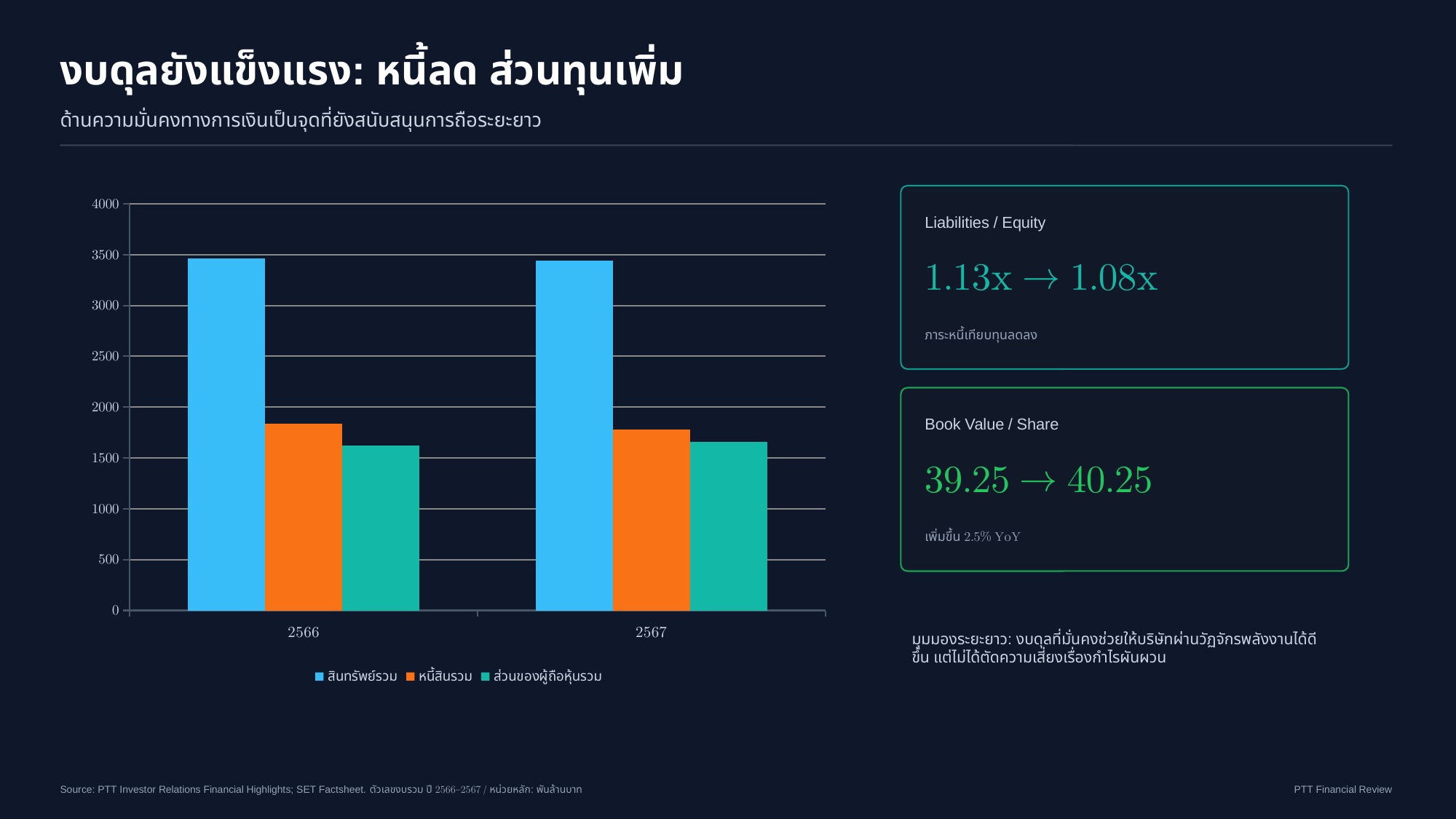

งบดุลยังแข็งแรง: หนี้ลด ส่วนทุนเพิ่ม
ด้านความมั่นคงทางการเงินเป็นจุดที่ยังสนับสนุนการถือระยะยาว

### Chart

| Category | สินทรัพย์รวม | หนี้สินรวม | ส่วนของผู้ถือหุ้นรวม |
|---|---|---|---|
| 2566 | 3460.462 | 1835.486 | 1624.976 |
| 2567 | 3438.784 | 1781.907 | 1656.877 |
Liabilities / Equity
1.13x → 1.08x
ภาระหนี้เทียบทุนลดลง

Book Value / Share
39.25 → 40.25
เพิ่มขึ้น 2.5% YoY
มุมมองระยะยาว: งบดุลที่มั่นคงช่วยให้บริษัทผ่านวัฏจักรพลังงานได้ดีขึ้น แต่ไม่ได้ตัดความเสี่ยงเรื่องกำไรผันผวน
Source: PTT Investor Relations Financial Highlights; SET Factsheet. ตัวเลขงบรวม ปี 2566–2567 / หน่วยหลัก: พันล้านบาท
PTT Financial Review